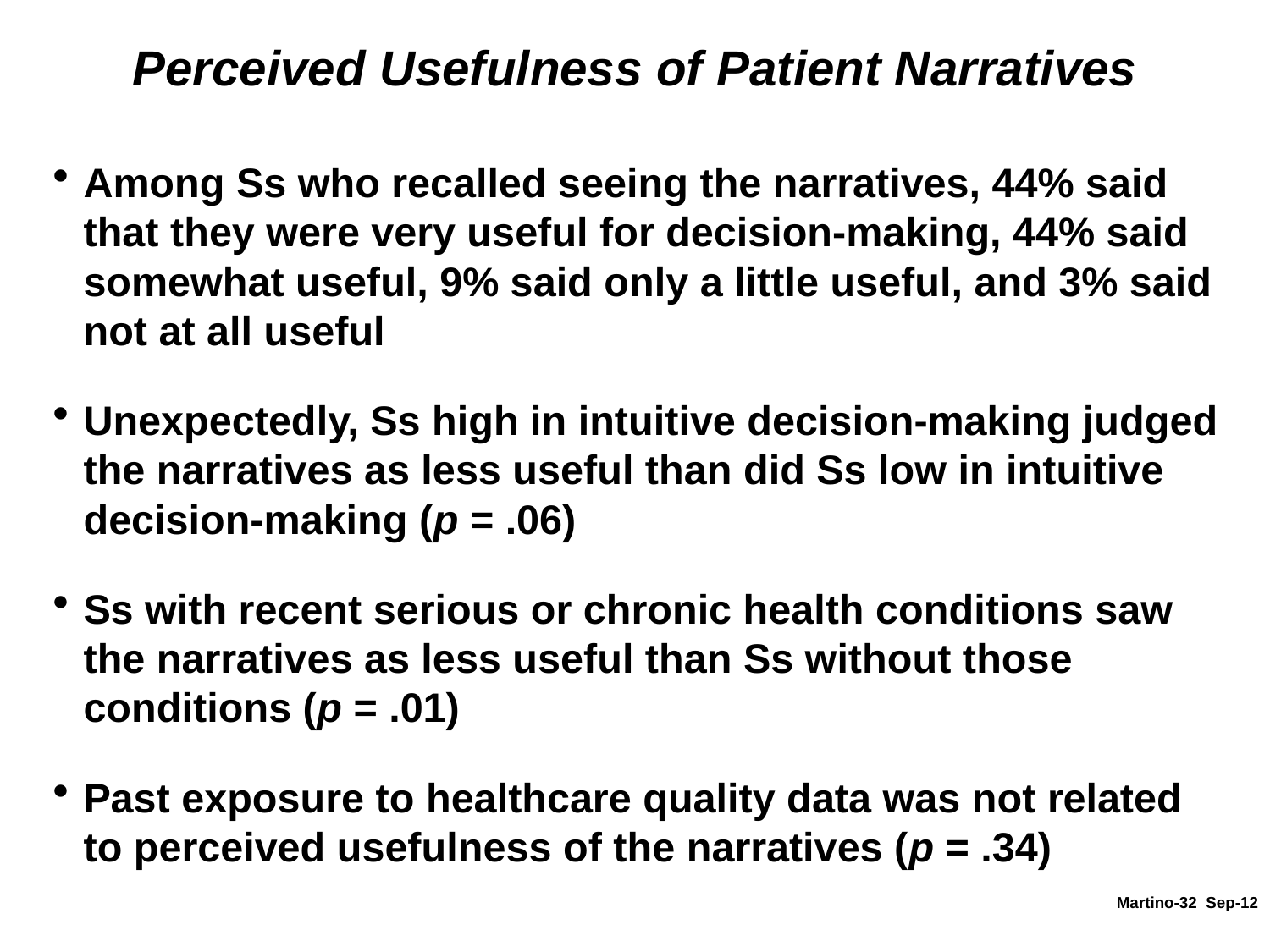

# Perceived Usefulness of Patient Narratives
Among Ss who recalled seeing the narratives, 44% said that they were very useful for decision-making, 44% said somewhat useful, 9% said only a little useful, and 3% said not at all useful
Unexpectedly, Ss high in intuitive decision-making judged the narratives as less useful than did Ss low in intuitive decision-making (p = .06)
Ss with recent serious or chronic health conditions saw the narratives as less useful than Ss without those conditions (p = .01)
Past exposure to healthcare quality data was not related to perceived usefulness of the narratives (p = .34)